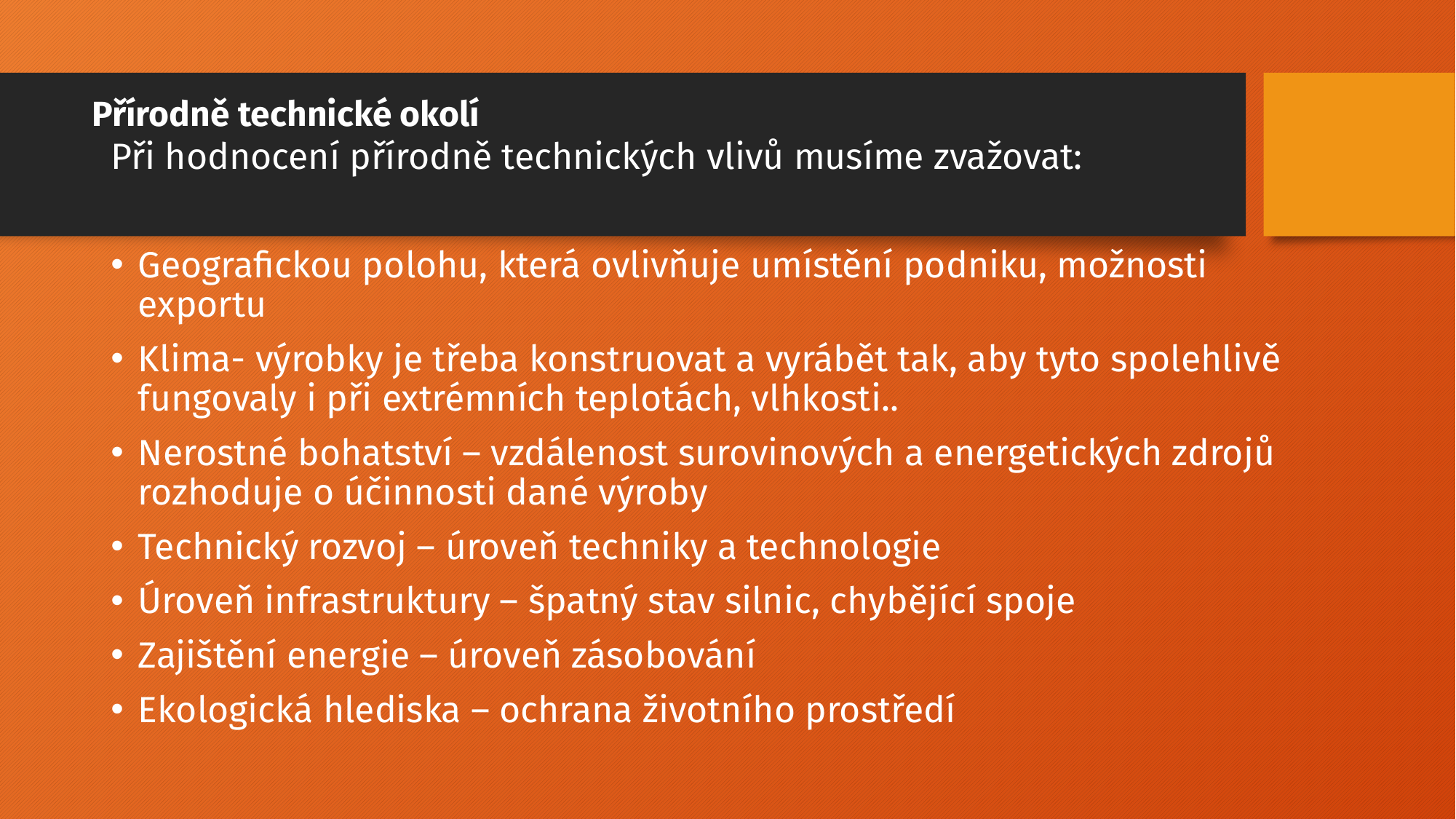

# Přírodně technické okolí
Při hodnocení přírodně technických vlivů musíme zvažovat:

Geografickou polohu, která ovlivňuje umístění podniku, možnosti exportu
Klima- výrobky je třeba konstruovat a vyrábět tak, aby tyto spolehlivě fungovaly i při extrémních teplotách, vlhkosti..
Nerostné bohatství – vzdálenost surovinových a energetických zdrojů rozhoduje o účinnosti dané výroby
Technický rozvoj – úroveň techniky a technologie
Úroveň infrastruktury – špatný stav silnic, chybějící spoje
Zajištění energie – úroveň zásobování
Ekologická hlediska – ochrana životního prostředí